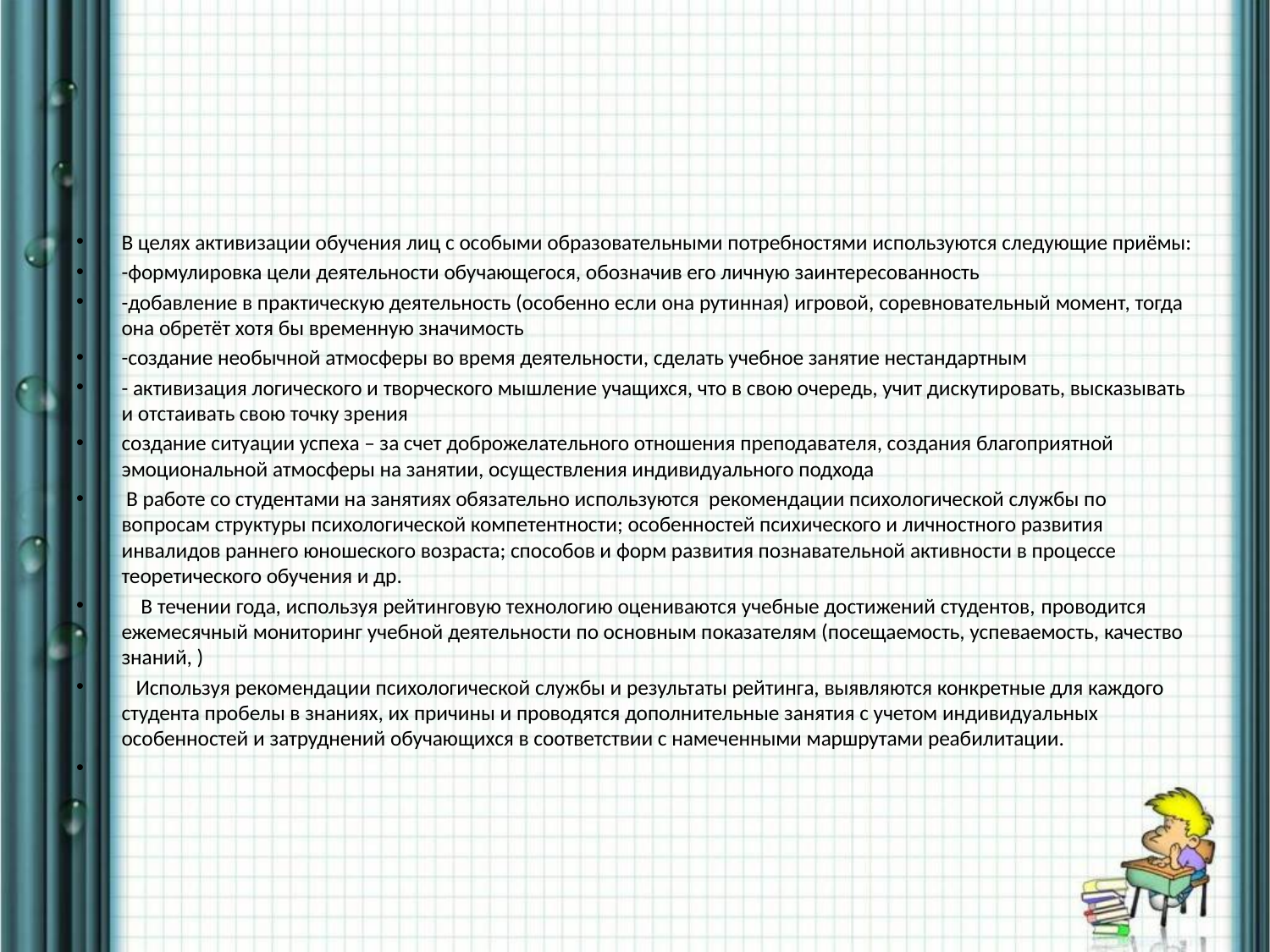

#
В целях активизации обучения лиц с особыми образовательными потребностями используются следующие приёмы:
-формулировка цели деятельности обучающегося, обозначив его личную заинтересованность
-добавление в практическую деятельность (особенно если она рутинная) игровой, соревновательный момент, тогда она обретёт хотя бы временную значимость
-создание необычной атмосферы во время деятельности, сделать учебное занятие нестандартным
- активизация логического и творческого мышление учащихся, что в свою очередь, учит дискутировать, высказывать и отстаивать свою точку зрения
создание ситуации успеха – за счет доброжелательного отношения преподавателя, создания благоприятной эмоциональной атмосферы на занятии, осуществления индивидуального подхода
 В работе со студентами на занятиях обязательно используются  рекомендации психологической службы по вопросам структуры психологической компетентности; особенностей психического и личностного развития инвалидов раннего юношеского возраста; способов и форм развития познавательной активности в процессе теоретического обучения и др.
    В течении года, используя рейтинговую технологию оцениваются учебные достижений студентов, проводится ежемесячный мониторинг учебной деятельности по основным показателям (посещаемость, успеваемость, качество знаний, )
   Используя рекомендации психологической службы и результаты рейтинга, выявляются конкретные для каждого студента пробелы в знаниях, их причины и проводятся дополнительные занятия с учетом индивидуальных особенностей и затруднений обучающихся в соответствии с намеченными маршрутами реабилитации.